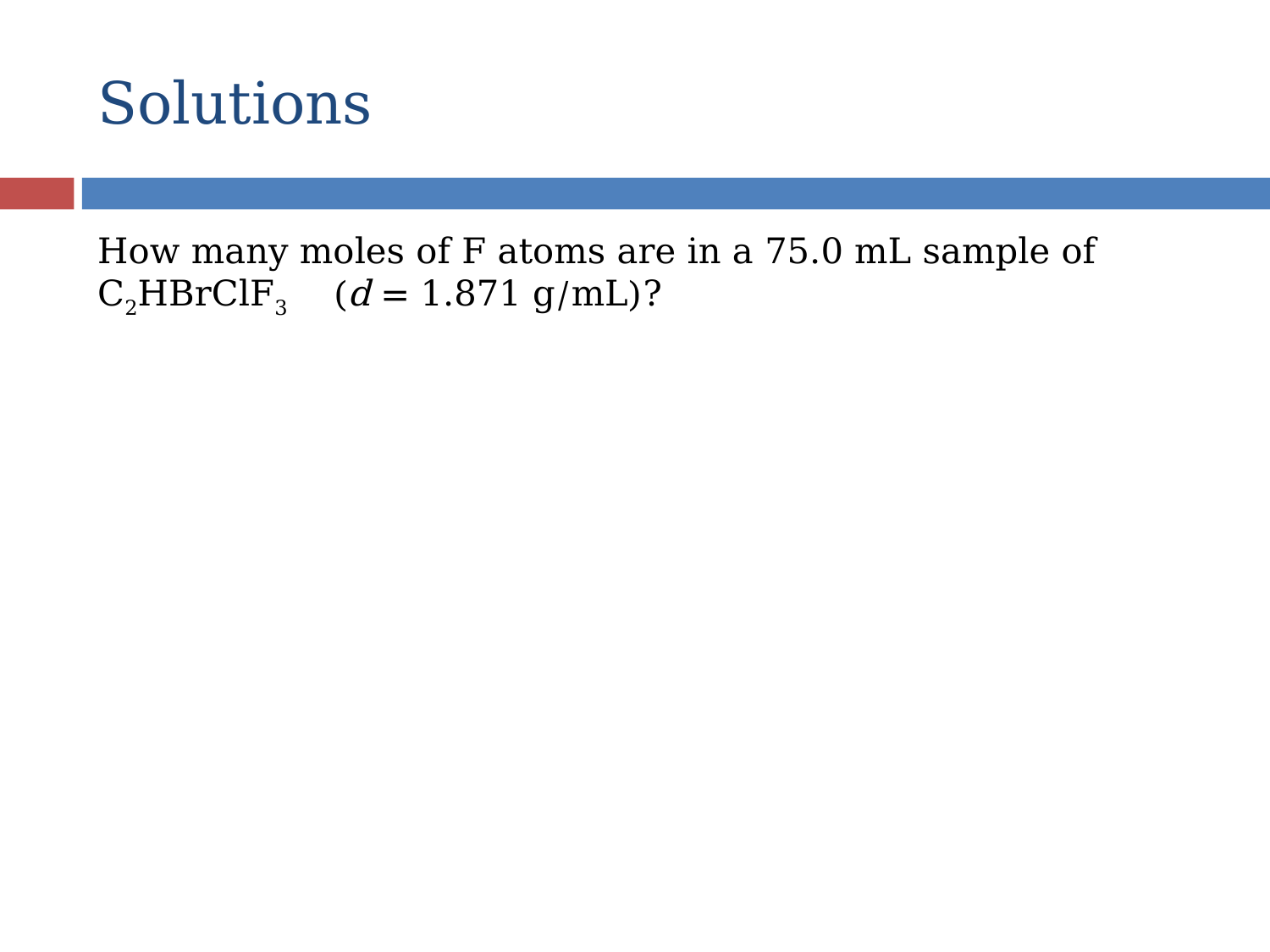

# Solutions
How many moles of F atoms are in a 75.0 mL sample of C2HBrClF3    (d = 1.871 g/mL)?